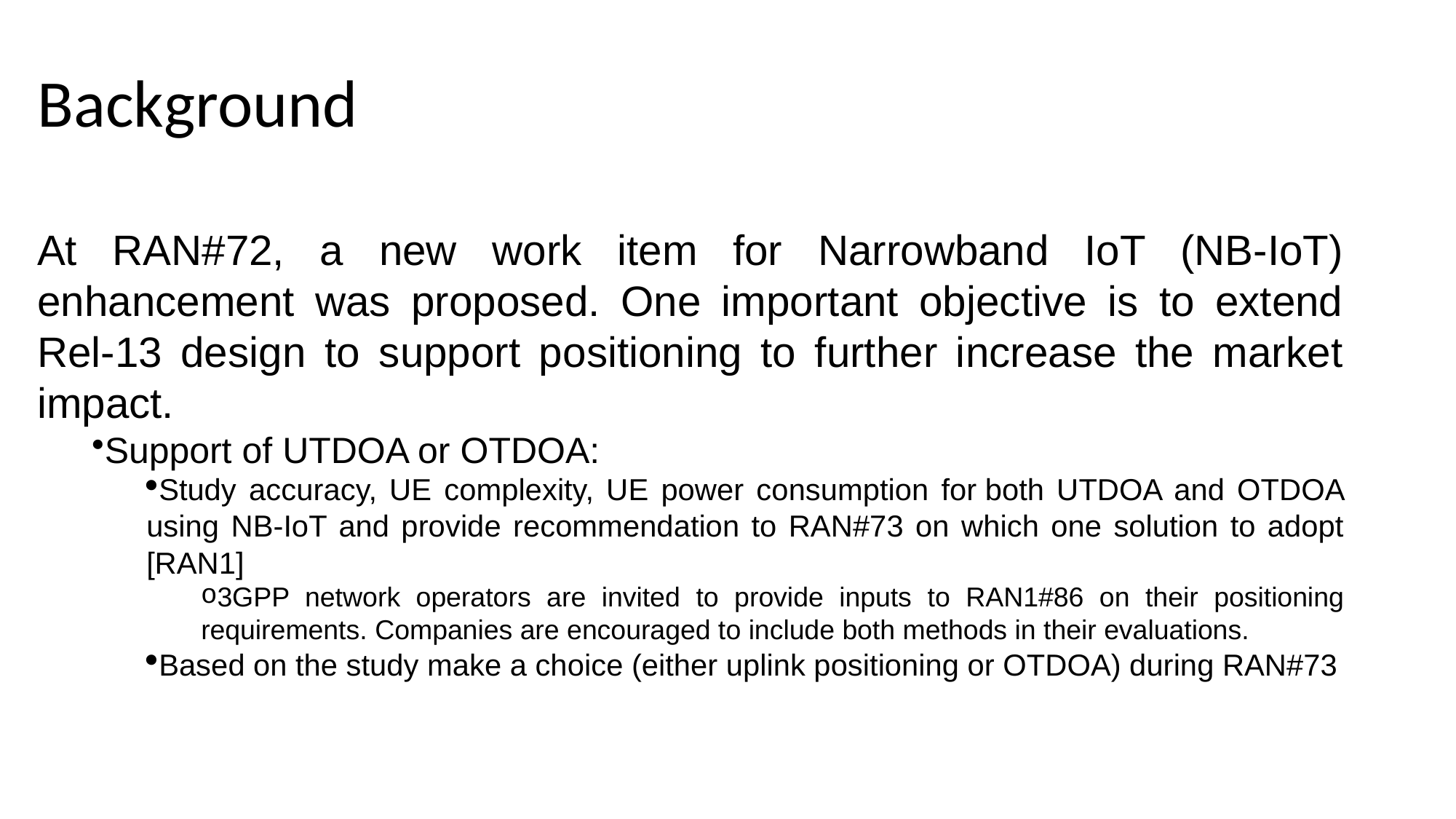

# Background
At RAN#72, a new work item for Narrowband IoT (NB-IoT) enhancement was proposed. One important objective is to extend Rel-13 design to support positioning to further increase the market impact.
Support of UTDOA or OTDOA:
Study accuracy, UE complexity, UE power consumption for both UTDOA and OTDOA using NB-IoT and provide recommendation to RAN#73 on which one solution to adopt [RAN1]
3GPP network operators are invited to provide inputs to RAN1#86 on their positioning requirements. Companies are encouraged to include both methods in their evaluations.
Based on the study make a choice (either uplink positioning or OTDOA) during RAN#73